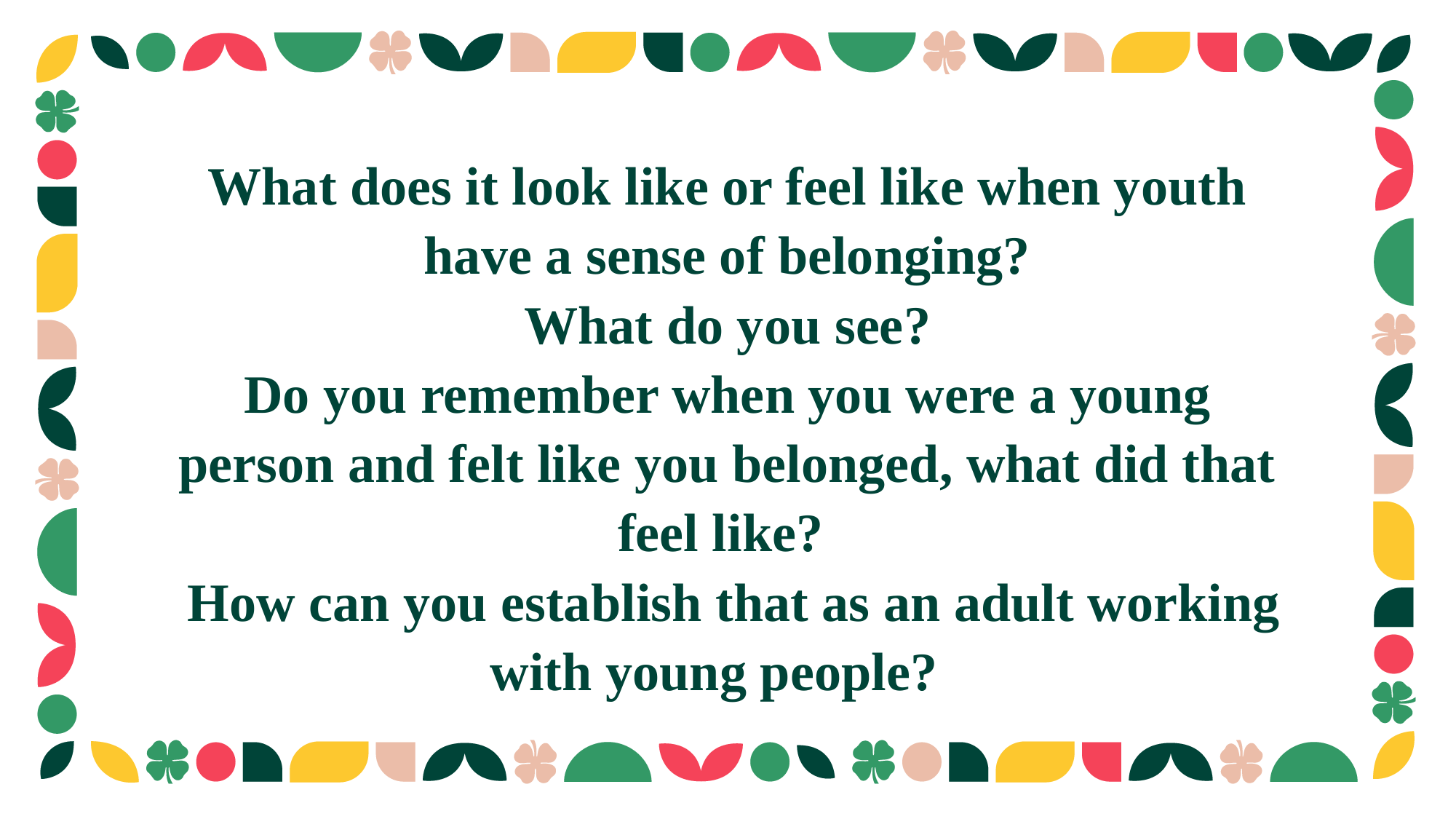

What does it look like or feel like when youth have a sense of belonging?
 What do you see?
Do you remember when you were a young person and felt like you belonged, what did that feel like?
 How can you establish that as an adult working with young people?